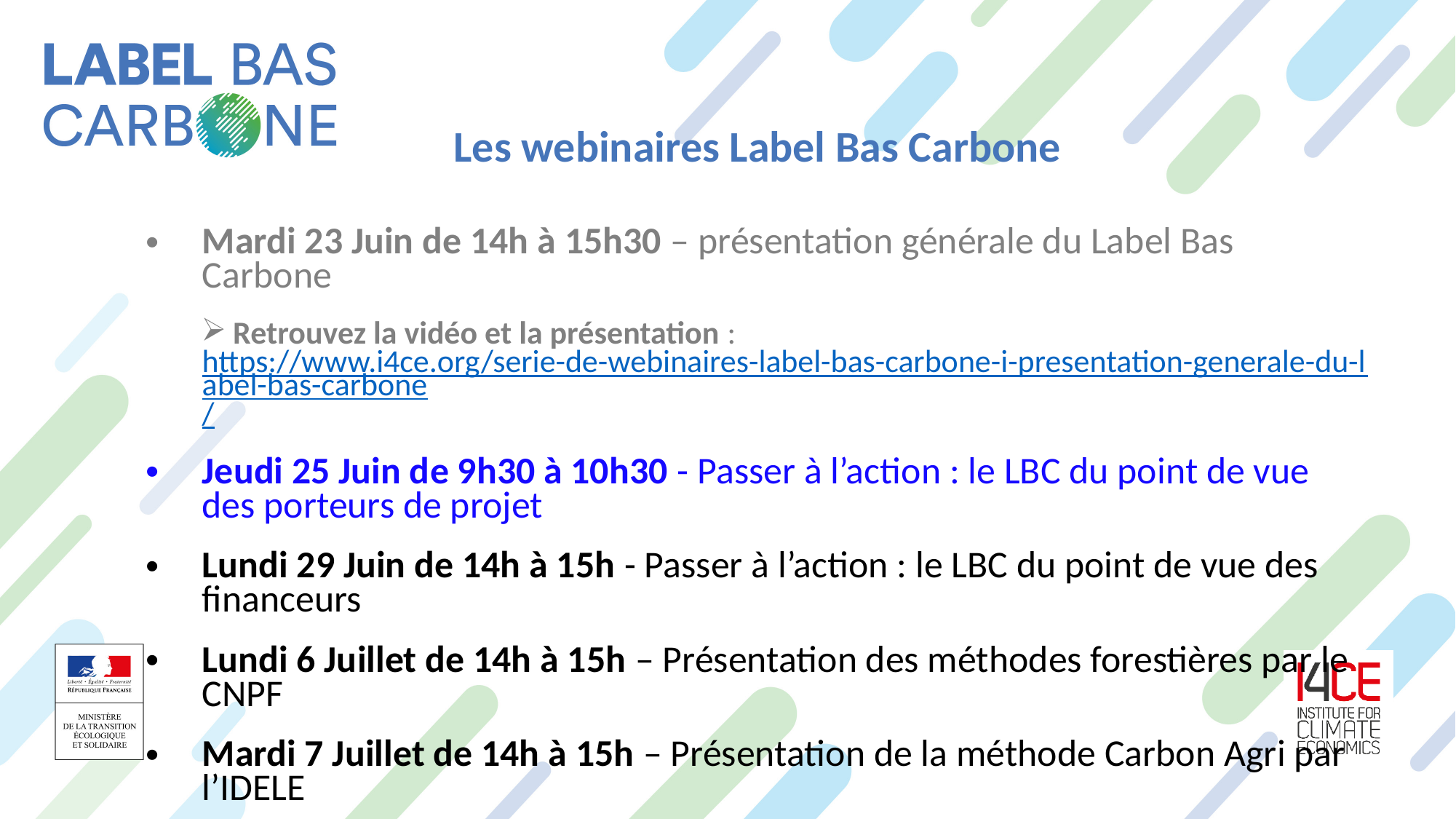

Les webinaires Label Bas Carbone

Mardi 23 Juin de 14h à 15h30 – présentation générale du Label Bas Carbone
 Retrouvez la vidéo et la présentation : https://www.i4ce.org/serie-de-webinaires-label-bas-carbone-i-presentation-generale-du-label-bas-carbone/
Jeudi 25 Juin de 9h30 à 10h30 - Passer à l’action : le LBC du point de vue des porteurs de projet
Lundi 29 Juin de 14h à 15h - Passer à l’action : le LBC du point de vue des financeurs
Lundi 6 Juillet de 14h à 15h – Présentation des méthodes forestières par le CNPF
Mardi 7 Juillet de 14h à 15h – Présentation de la méthode Carbon Agri par l’IDELE